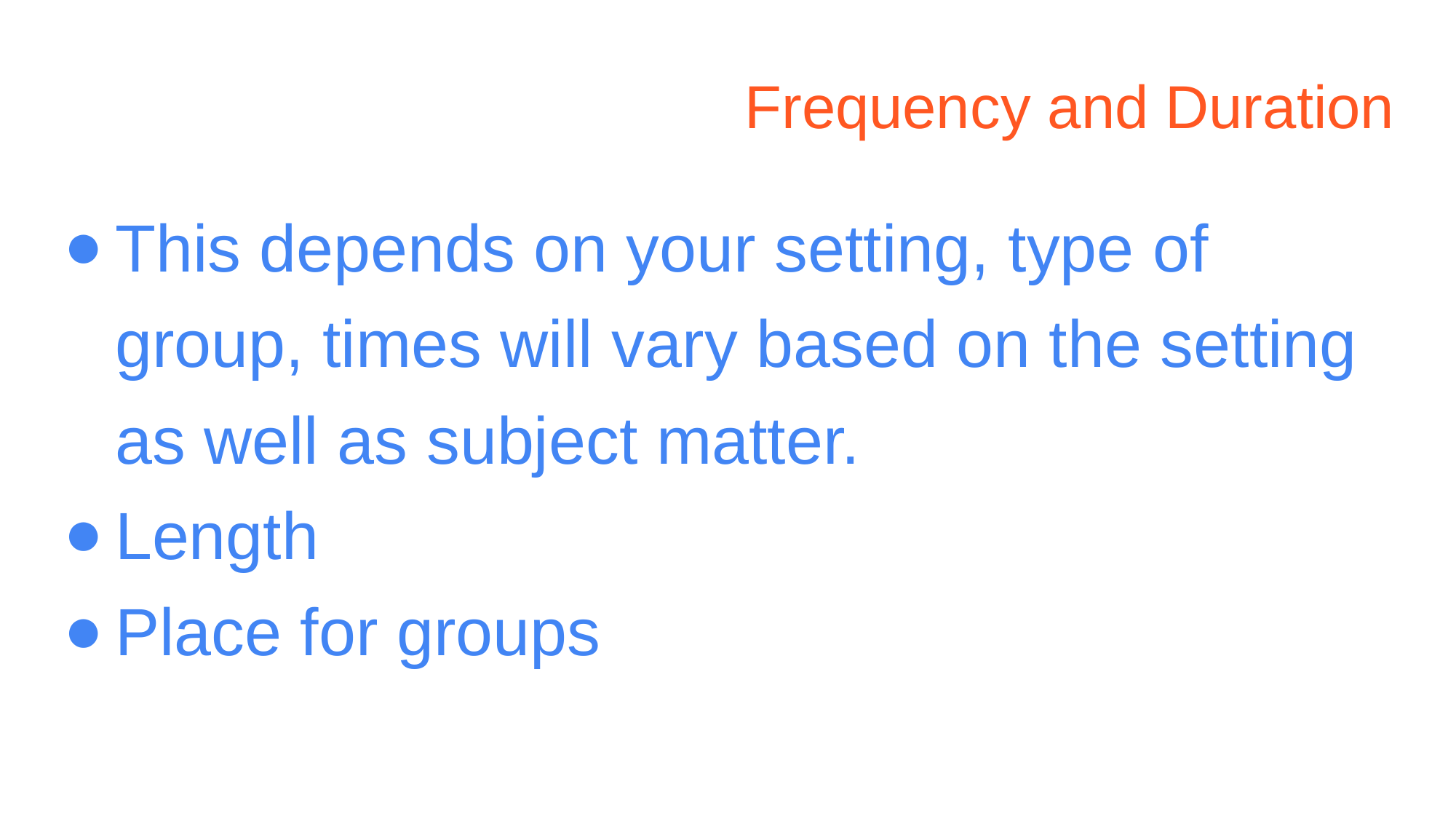

# Frequency and Duration
This depends on your setting, type of group, times will vary based on the setting as well as subject matter.
Length
Place for groups